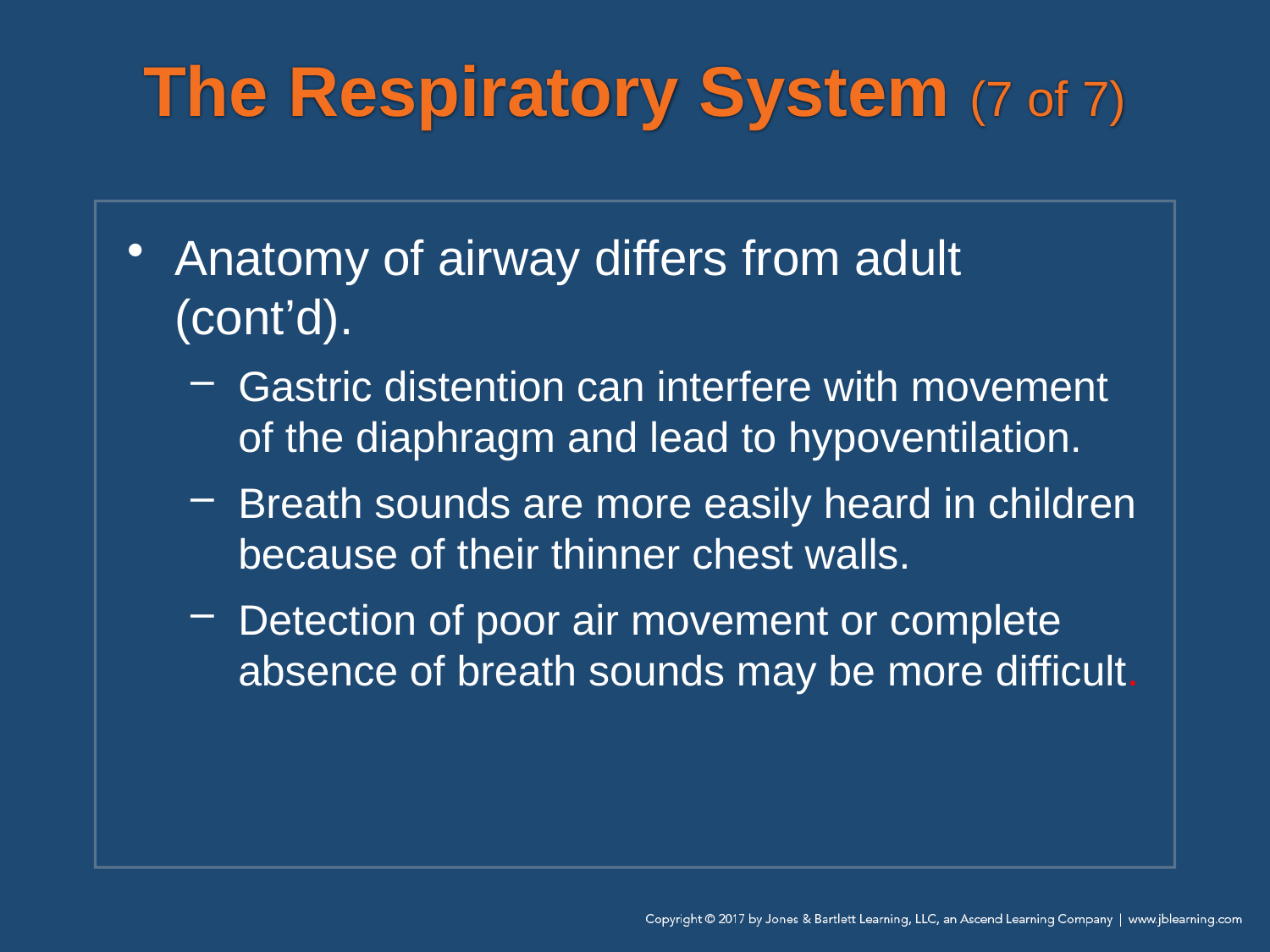

# The Respiratory System (7 of 7)
Anatomy of airway differs from adult (cont’d).
Gastric distention can interfere with movement of the diaphragm and lead to hypoventilation.
Breath sounds are more easily heard in children because of their thinner chest walls.
Detection of poor air movement or complete absence of breath sounds may be more difficult.